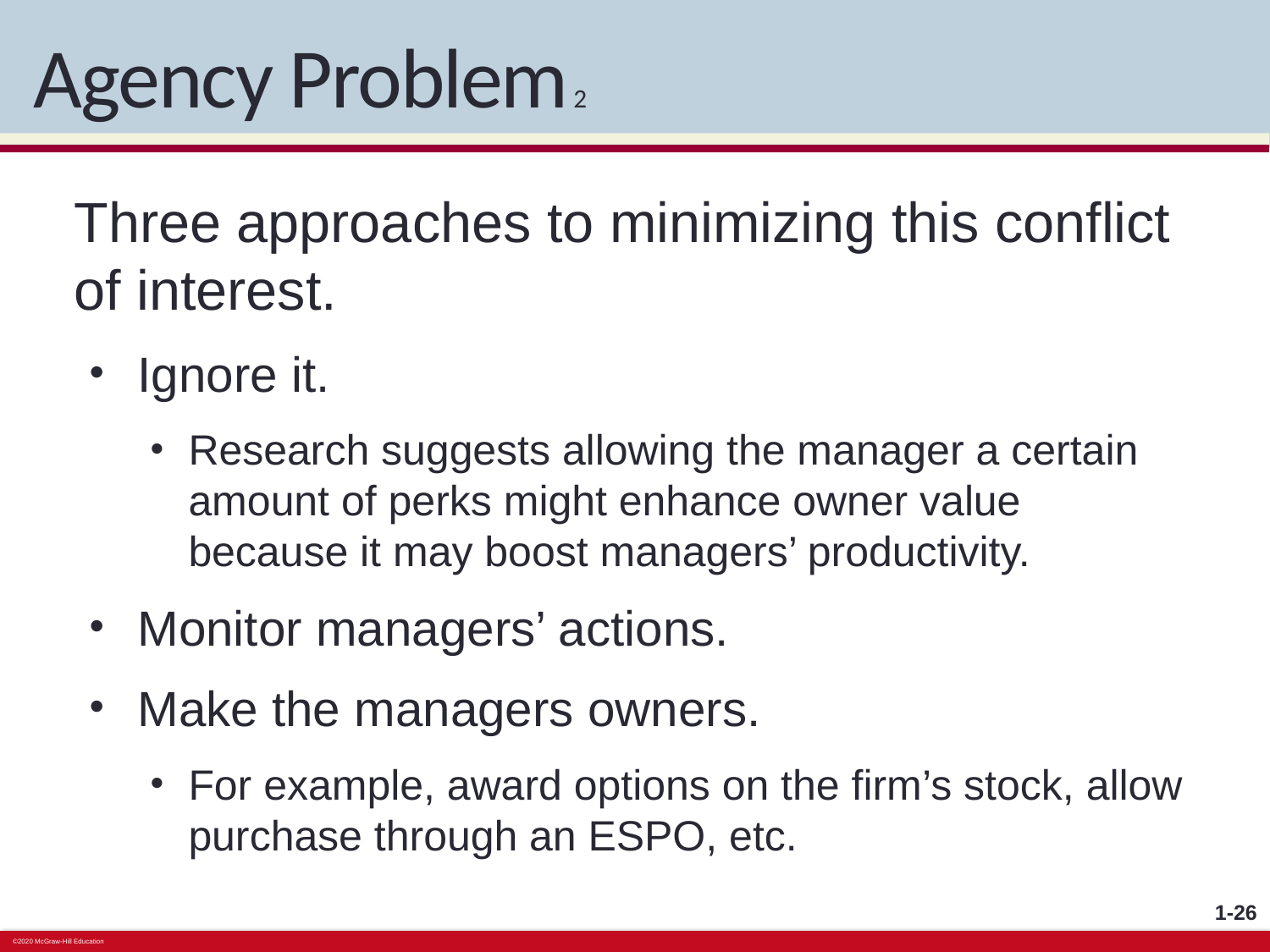

# Agency Problem 2
Three approaches to minimizing this conflict of interest.
Ignore it.
Research suggests allowing the manager a certain amount of perks might enhance owner value because it may boost managers’ productivity.
Monitor managers’ actions.
Make the managers owners.
For example, award options on the firm’s stock, allow purchase through an ESPO, etc.